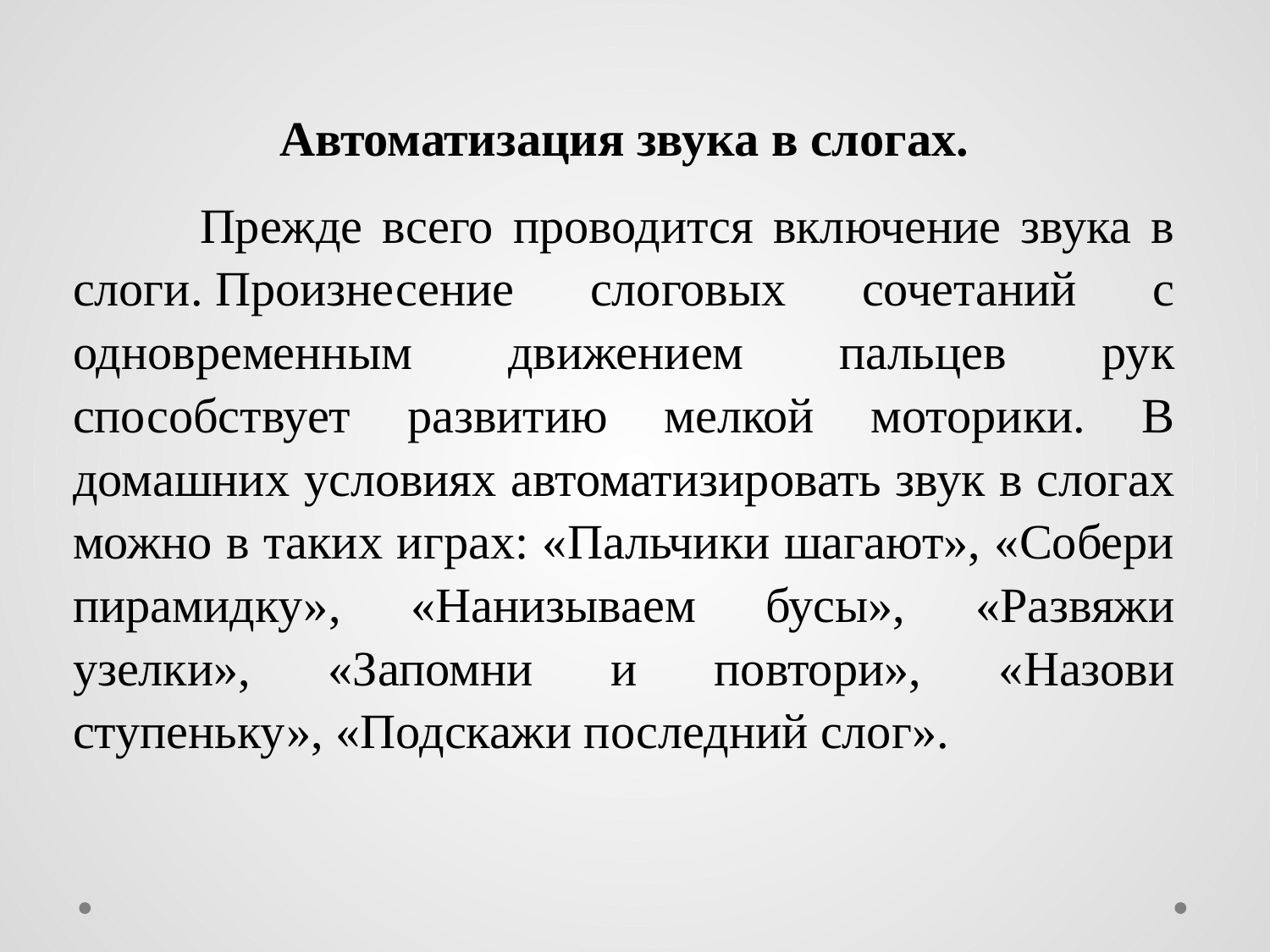

Автоматизация звука в слогах.
	Прежде всего проводится включение звука в слоги. Произнесение слоговых сочетаний с одновременным движением пальцев рук способствует развитию мелкой моторики. В домашних условиях автоматизировать звук в слогах можно в таких играх: «Пальчики шагают», «Собери пирамидку», «Нанизываем бусы», «Развяжи узелки», «Запомни и повтори», «Назови ступеньку», «Подскажи последний слог».